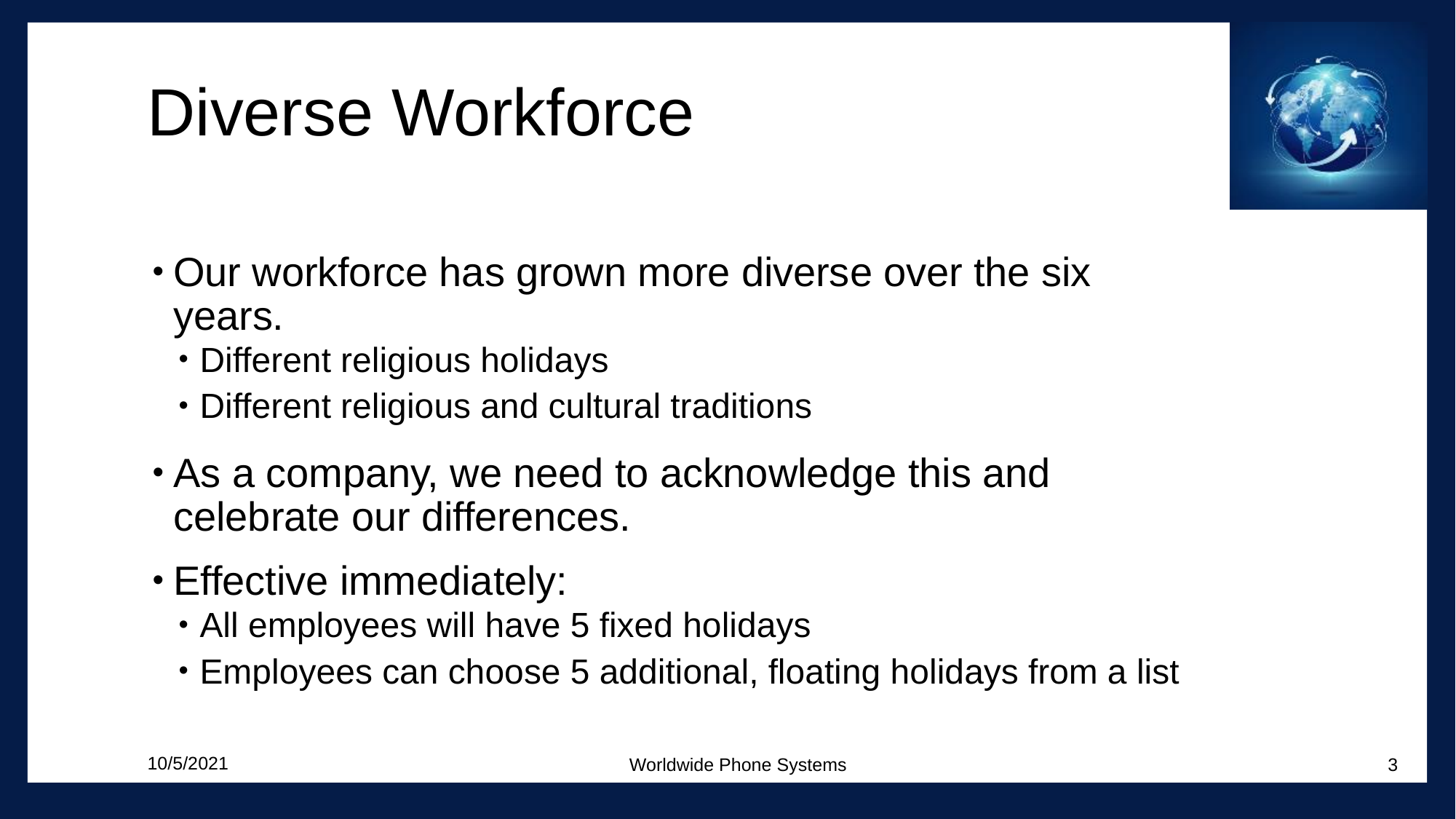

# Diverse Workforce
Our workforce has grown more diverse over the six years.
Different religious holidays
Different religious and cultural traditions
As a company, we need to acknowledge this and celebrate our differences.
Effective immediately:
All employees will have 5 fixed holidays
Employees can choose 5 additional, floating holidays from a list
10/5/2021
Worldwide Phone Systems
3